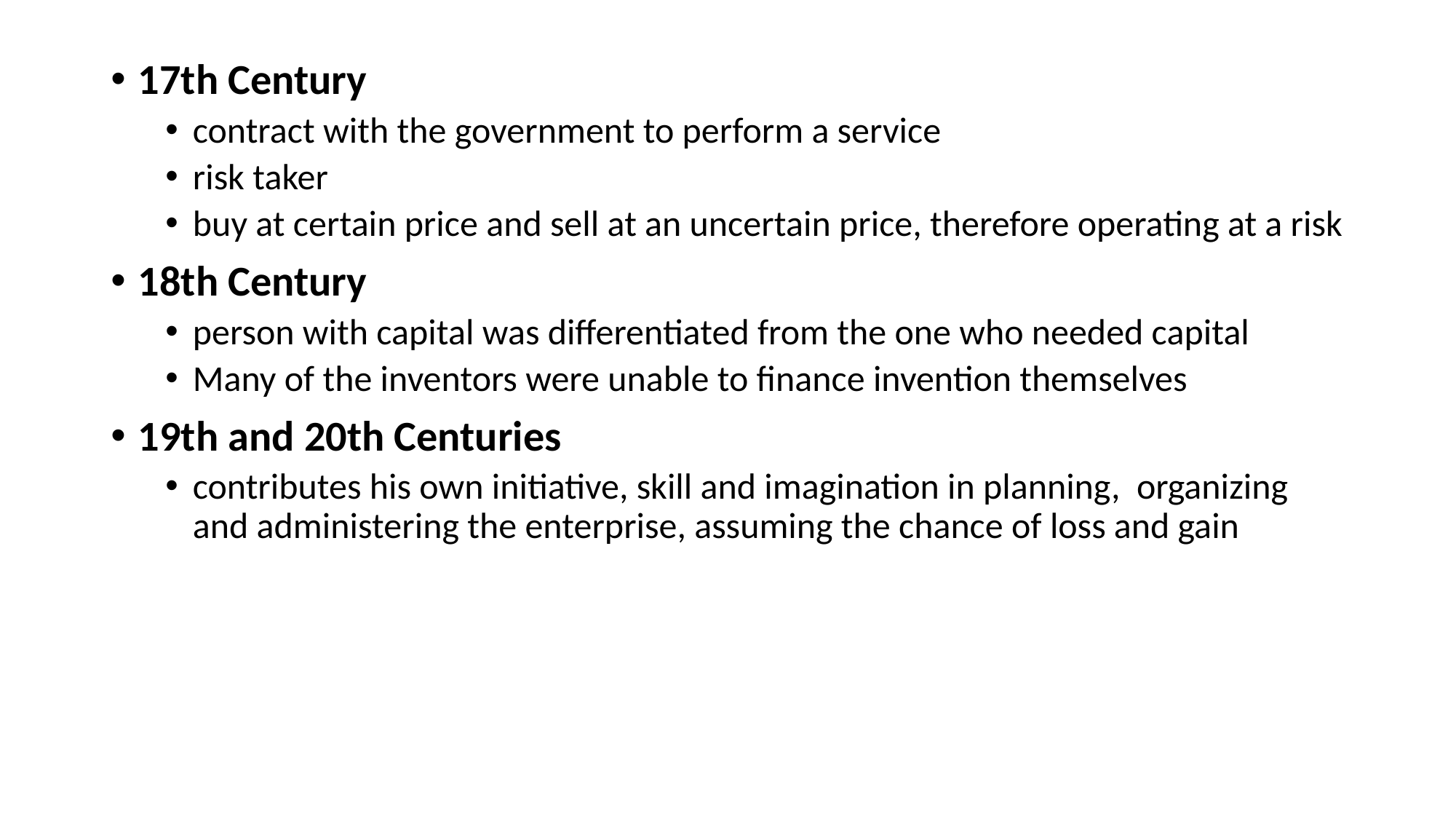

17th Century
contract with the government to perform a service
risk taker
buy at certain price and sell at an uncertain price, therefore operating at a risk
18th Century
person with capital was differentiated from the one who needed capital
Many of the inventors were unable to finance invention themselves
19th and 20th Centuries
contributes his own initiative, skill and imagination in planning,  organizing and administering the enterprise, assuming the chance of loss and gain